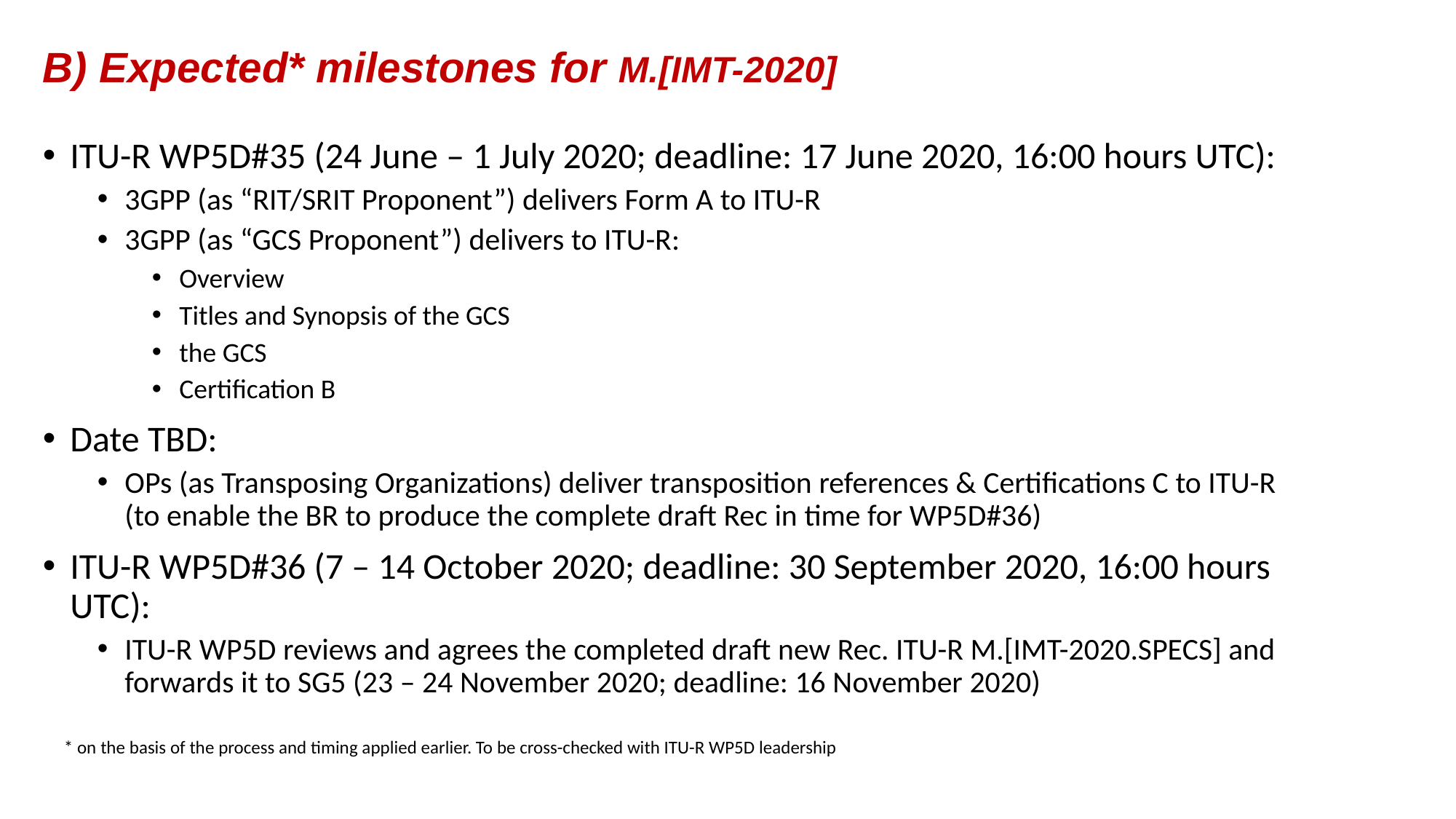

# B) Expected* milestones for M.[IMT-2020]
ITU-R WP5D#35 (24 June – 1 July 2020; deadline: 17 June 2020, 16:00 hours UTC):
3GPP (as “RIT/SRIT Proponent”) delivers Form A to ITU-R
3GPP (as “GCS Proponent”) delivers to ITU-R:
Overview
Titles and Synopsis of the GCS
the GCS
Certification B
Date TBD:
OPs (as Transposing Organizations) deliver transposition references & Certifications C to ITU-R
(to enable the BR to produce the complete draft Rec in time for WP5D#36)
ITU-R WP5D#36 (7 – 14 October 2020; deadline: 30 September 2020, 16:00 hours UTC):
ITU-R WP5D reviews and agrees the completed draft new Rec. ITU-R M.[IMT-2020.SPECS] and forwards it to SG5 (23 – 24 November 2020; deadline: 16 November 2020)
* on the basis of the process and timing applied earlier. To be cross-checked with ITU-R WP5D leadership